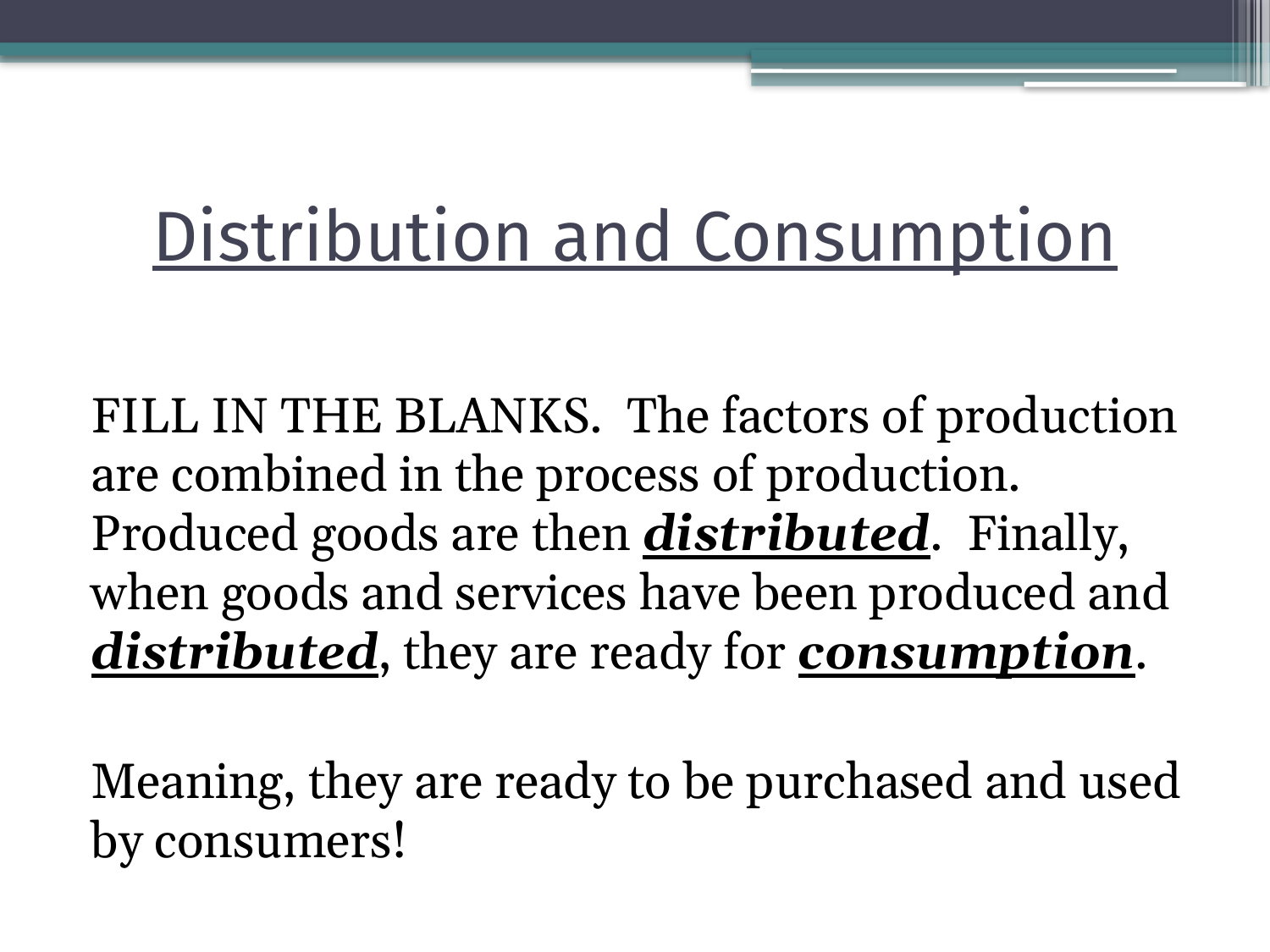

# Distribution and Consumption

FILL IN THE BLANKS.  The factors of production are combined in the process of production.  Produced goods are then distributed.  Finally, when goods and services have been produced and distributed, they are ready for consumption.

Meaning, they are ready to be purchased and used by consumers!